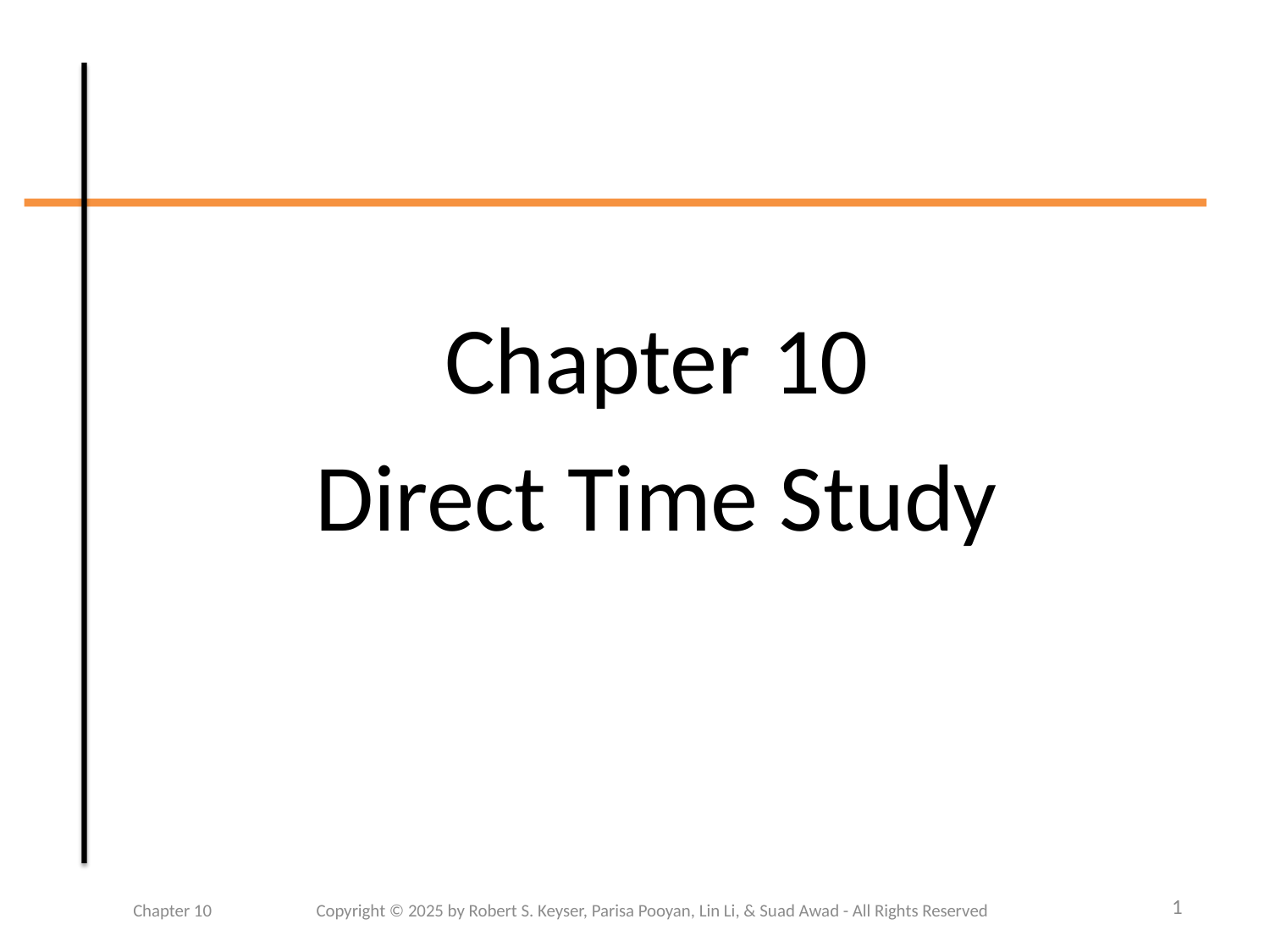

Chapter 10
Direct Time Study
1
Chapter 10	              Copyright © 2025 by Robert S. Keyser, Parisa Pooyan, Lin Li, & Suad Awad - All Rights Reserved